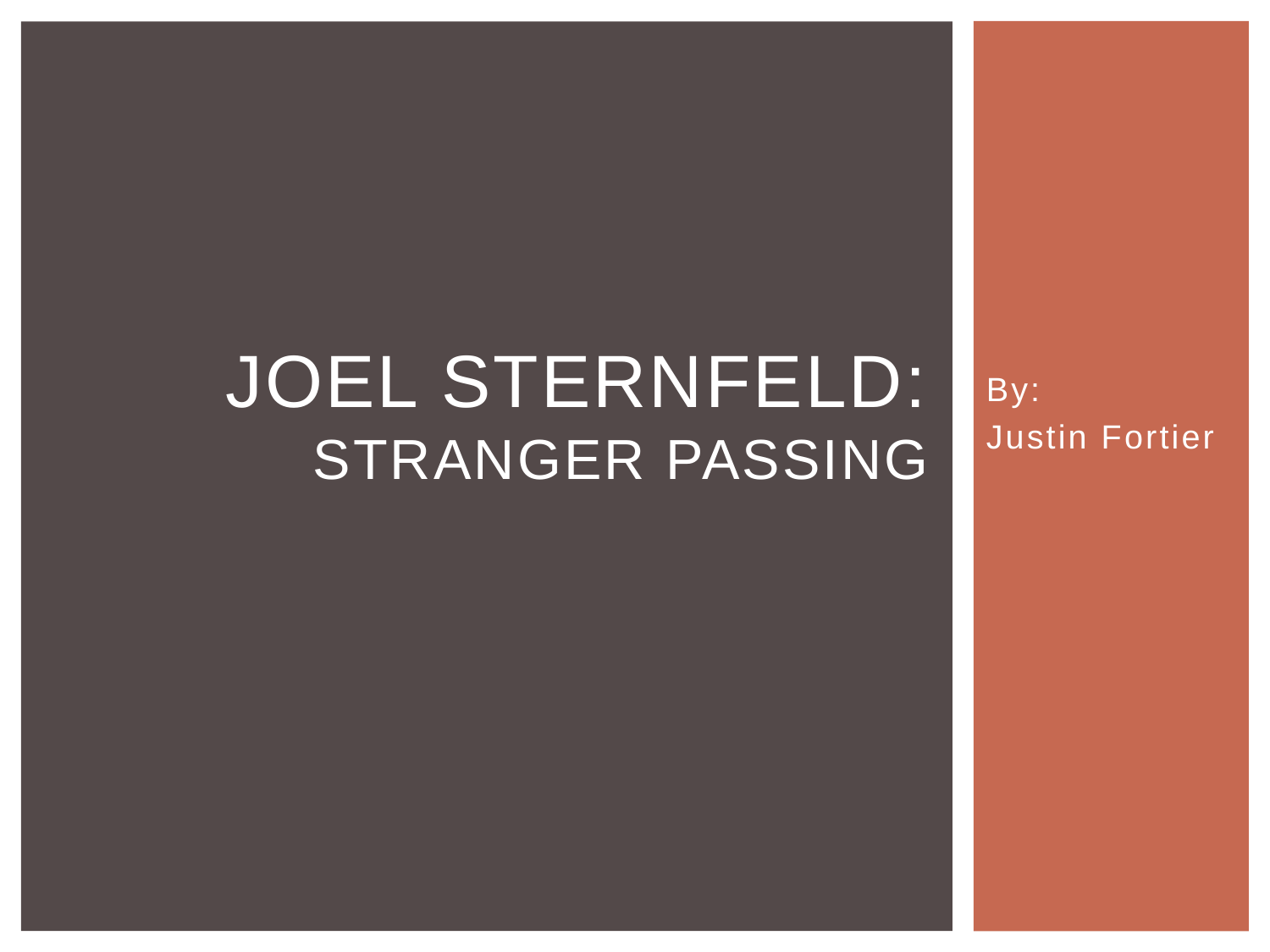

# Joel Sternfeld: Stranger passing
By:
Justin Fortier